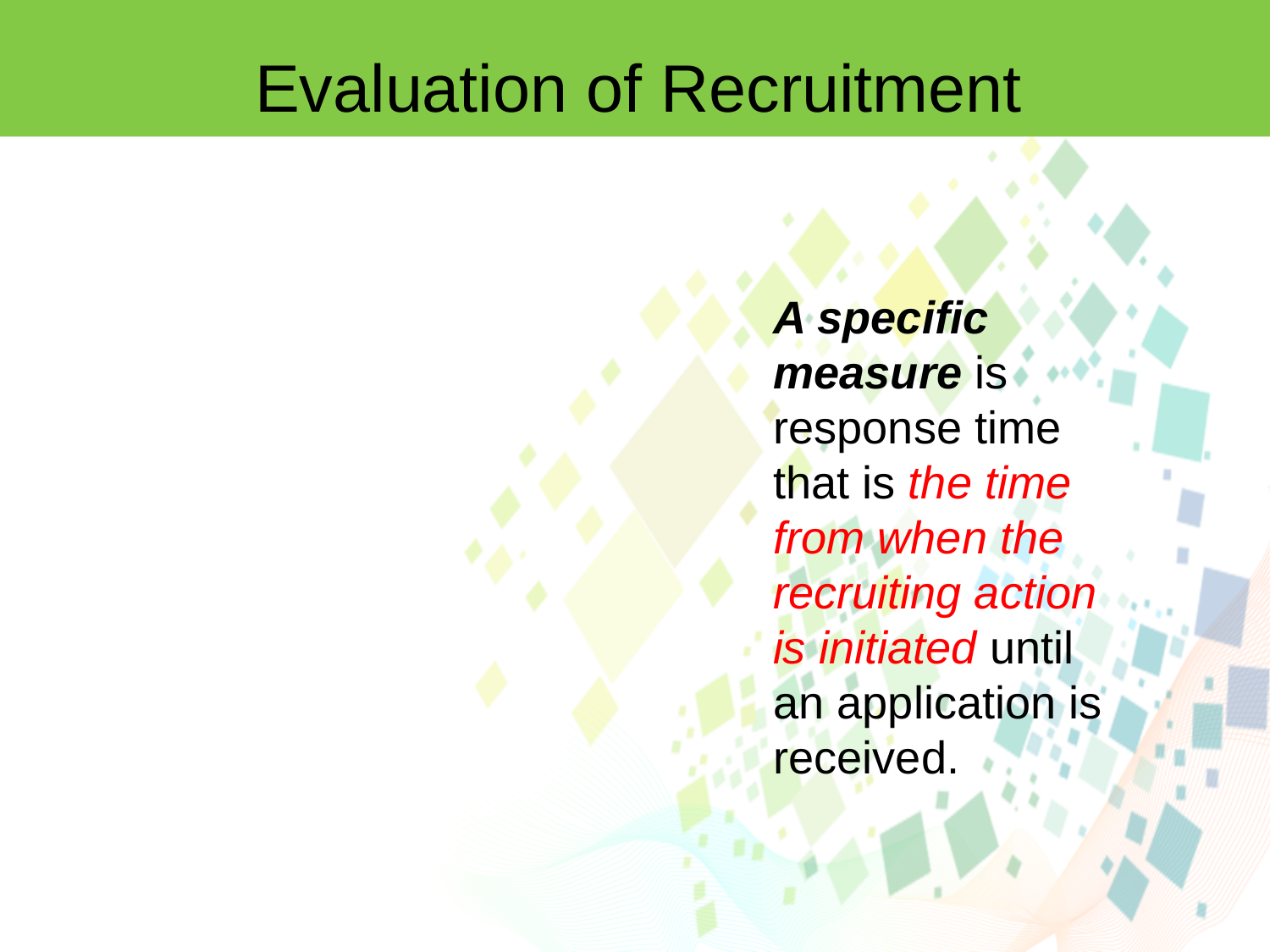

Evaluation of Recruitment
A specific measure is response time that is the time from when the recruiting action is initiated until an application is received.